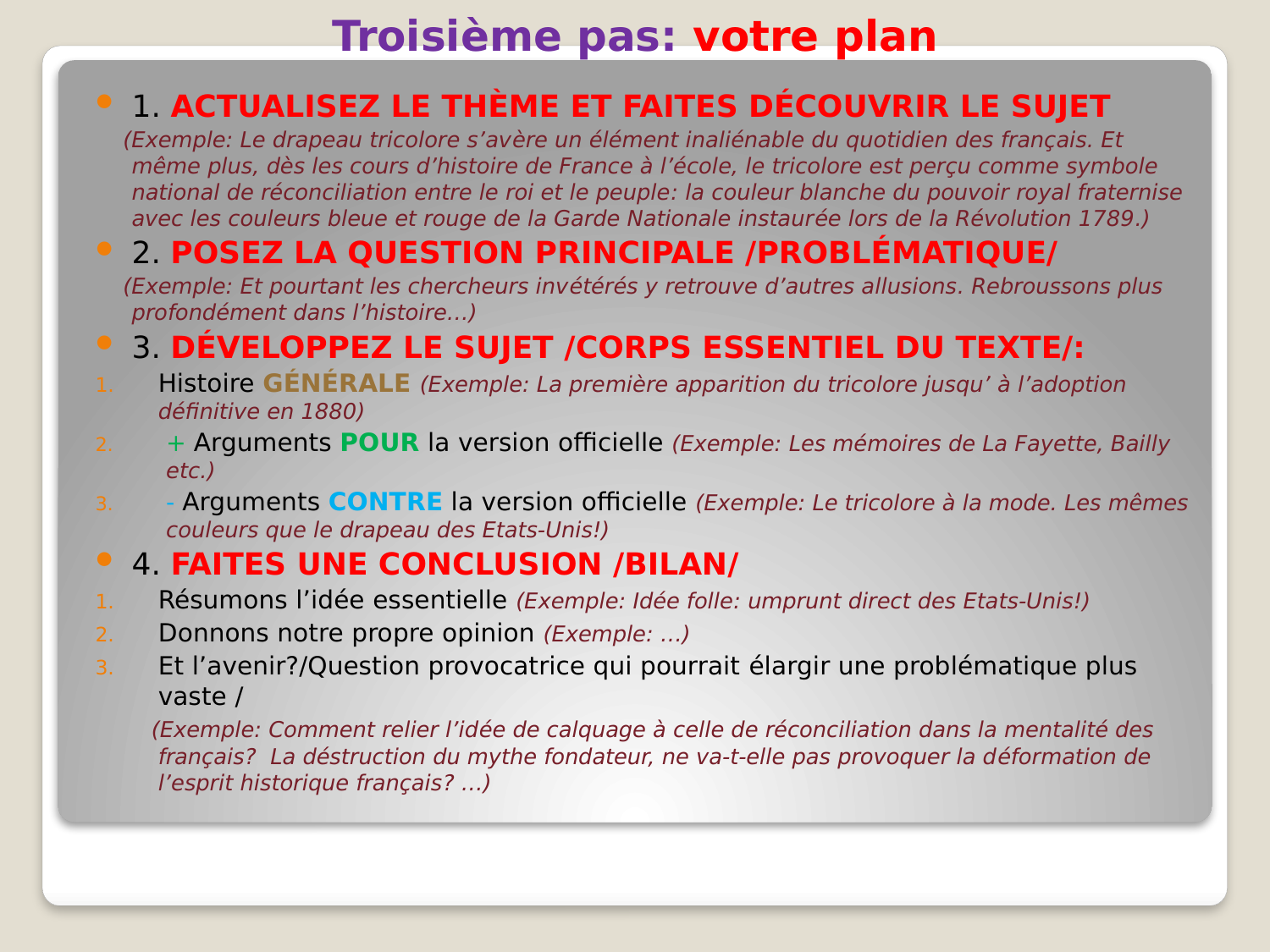

# Troisième pas: votre plan
1. Actualisez le thème et faites découvrir le sujet
    (Exemple: Le drapeau tricolore s’avère un élément inaliénable du quotidien des français. Et même plus, dès les cours d’histoire de France à l’école, le tricolore est perçu comme symbole national de réconciliation entre le roi et le peuple: la couleur blanche du pouvoir royal fraternise avec les couleurs bleue et rouge de la Garde Nationale instaurée lors de la Révolution 1789.)
2. Posez la question principale /problématique/
    (Exemple: Et pourtant les chercheurs invétérés y retrouve d’autres allusions. Rebroussons plus profondément dans l’histoire…)
3. Développez le sujet /Corps essentiel du texte/:
Histoire générale (Exemple: La première apparition du tricolore jusqu’ à l’adoption définitive en 1880)
+ Arguments POUR la version officielle (Exemple: Les mémoires de La Fayette, Bailly etc.)
- Arguments CONTRE la version officielle (Exemple: Le tricolore à la mode. Les mêmes couleurs que le drapeau des Etats-Unis!)
4. Faites une conclusion /Bilan/
Résumons l’idée essentielle (Exemple: Idée folle: umprunt direct des Etats-Unis!)
Donnons notre propre opinion (Exemple: …)
Et l’avenir?/Question provocatrice qui pourrait élargir une problématique plus vaste /
       (Exemple: Comment relier l’idée de calquage à celle de réconciliation dans la mentalité des français?  La déstruction du mythe fondateur, ne va-t-elle pas provoquer la déformation de l’esprit historique français? …)